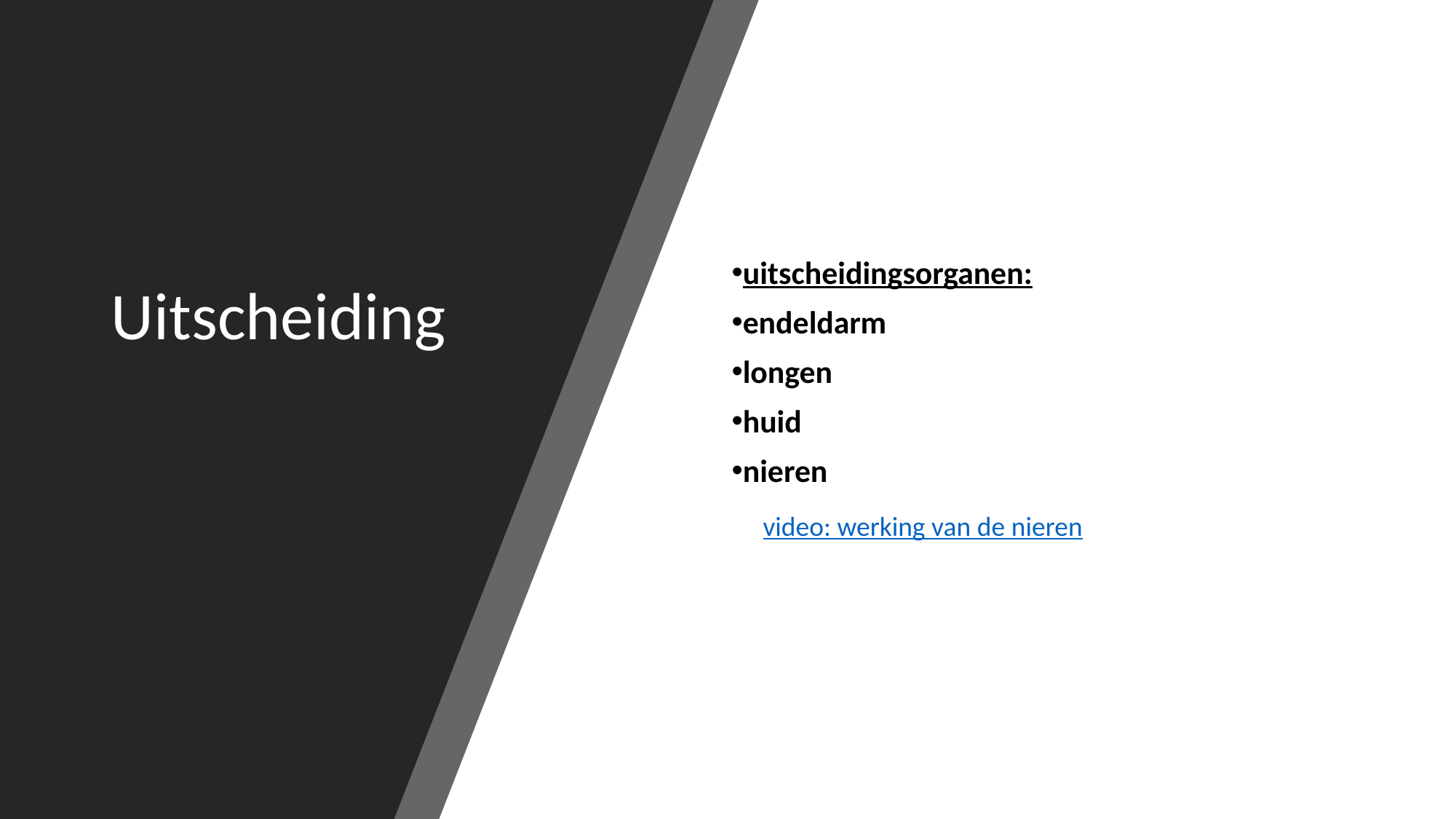

# Uitscheiding
uitscheidingsorganen:
endeldarm
longen
huid
nieren

video: werking van de nieren